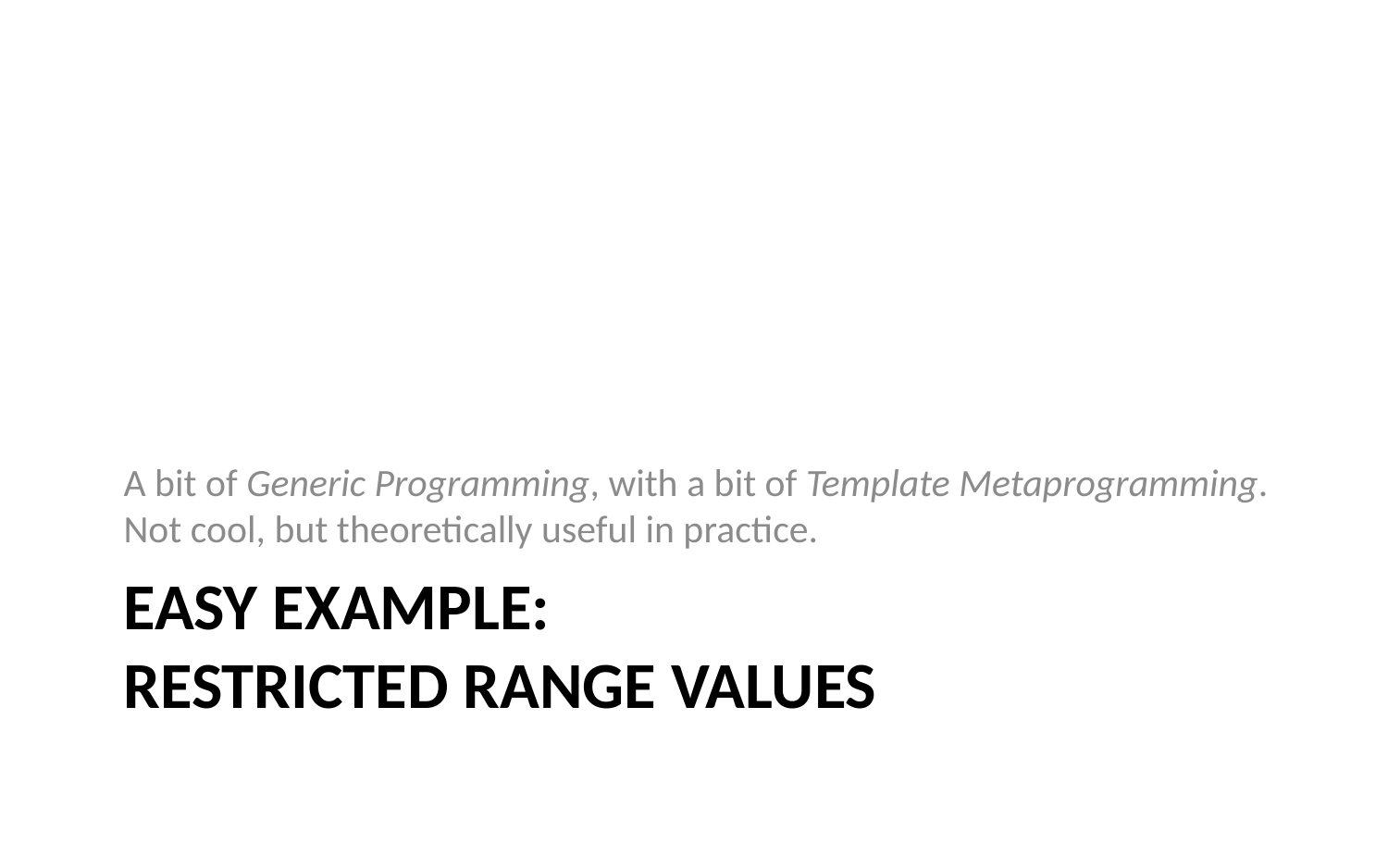

A bit of Generic Programming, with a bit of Template Metaprogramming.
Not cool, but theoretically useful in practice.
# Easy example: Restricted Range Values